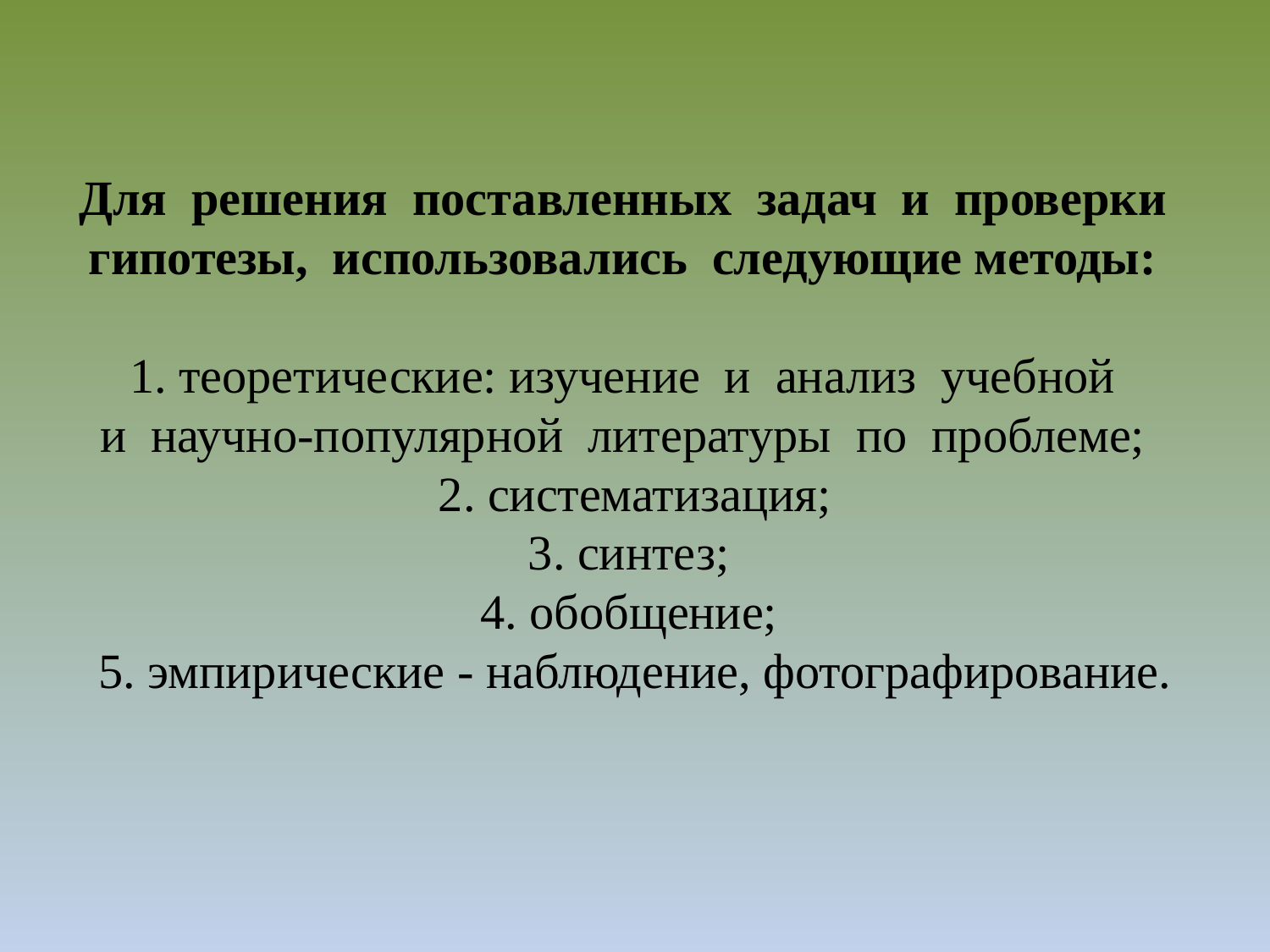

# Для  решения  поставленных  задач  и  проверки  гипотезы,  использовались  следующие методы:   1. теоретические: изучение  и  анализ  учебной  и  научно-популярной  литературы  по  проблеме;  2. систематизация; 3. синтез; 4. обобщение;  5. эмпирические - наблюдение, фотографирование.